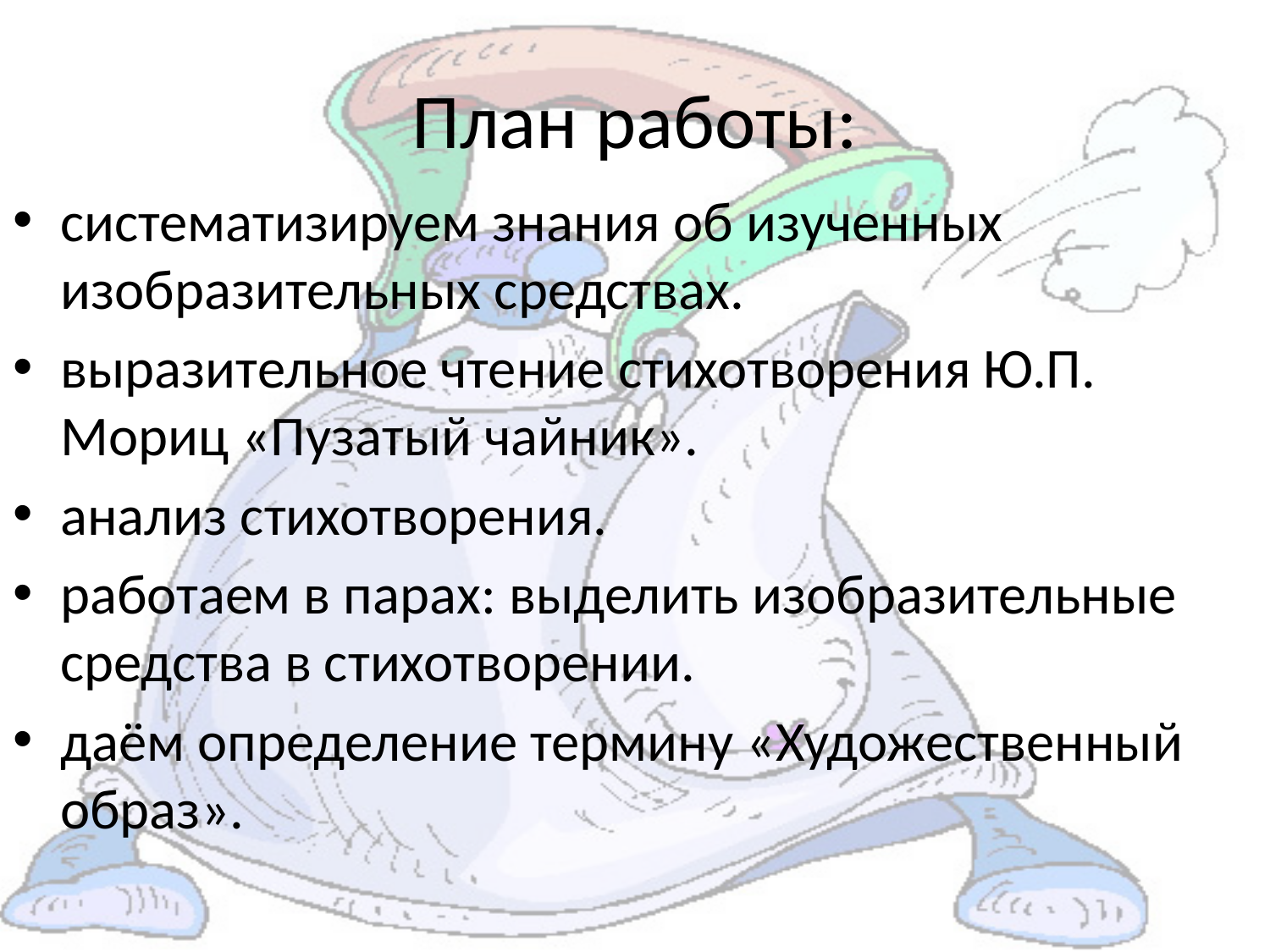

# План работы:
систематизируем знания об изученных изобразительных средствах.
выразительное чтение стихотворения Ю.П. Мориц «Пузатый чайник».
анализ стихотворения.
работаем в парах: выделить изобразительные средства в стихотворении.
даём определение термину «Художественный образ».